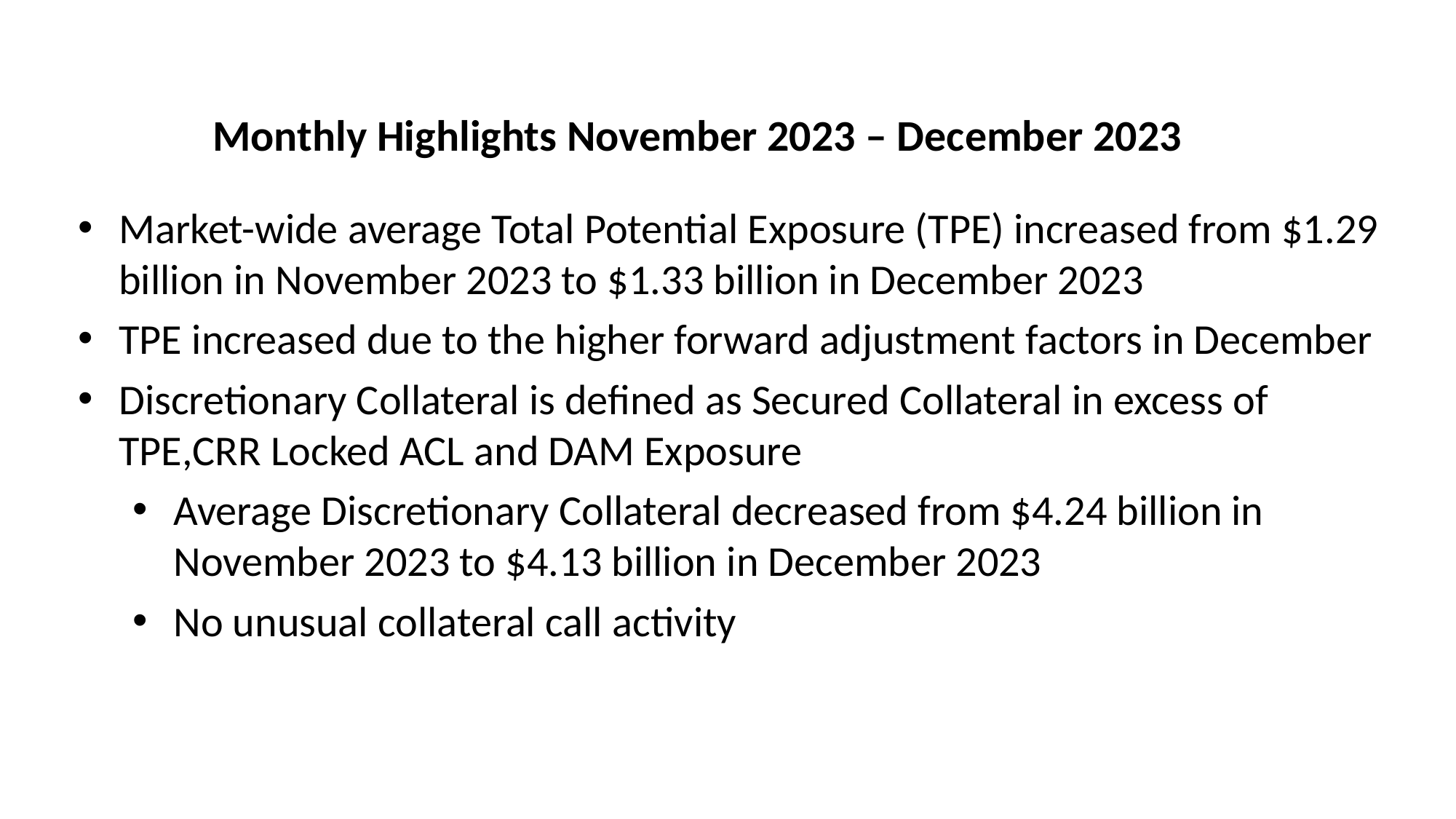

# Monthly Highlights November 2023 – December 2023
Market-wide average Total Potential Exposure (TPE) increased from $1.29 billion in November 2023 to $1.33 billion in December 2023
TPE increased due to the higher forward adjustment factors in December
Discretionary Collateral is defined as Secured Collateral in excess of TPE,CRR Locked ACL and DAM Exposure
Average Discretionary Collateral decreased from $4.24 billion in November 2023 to $4.13 billion in December 2023
No unusual collateral call activity